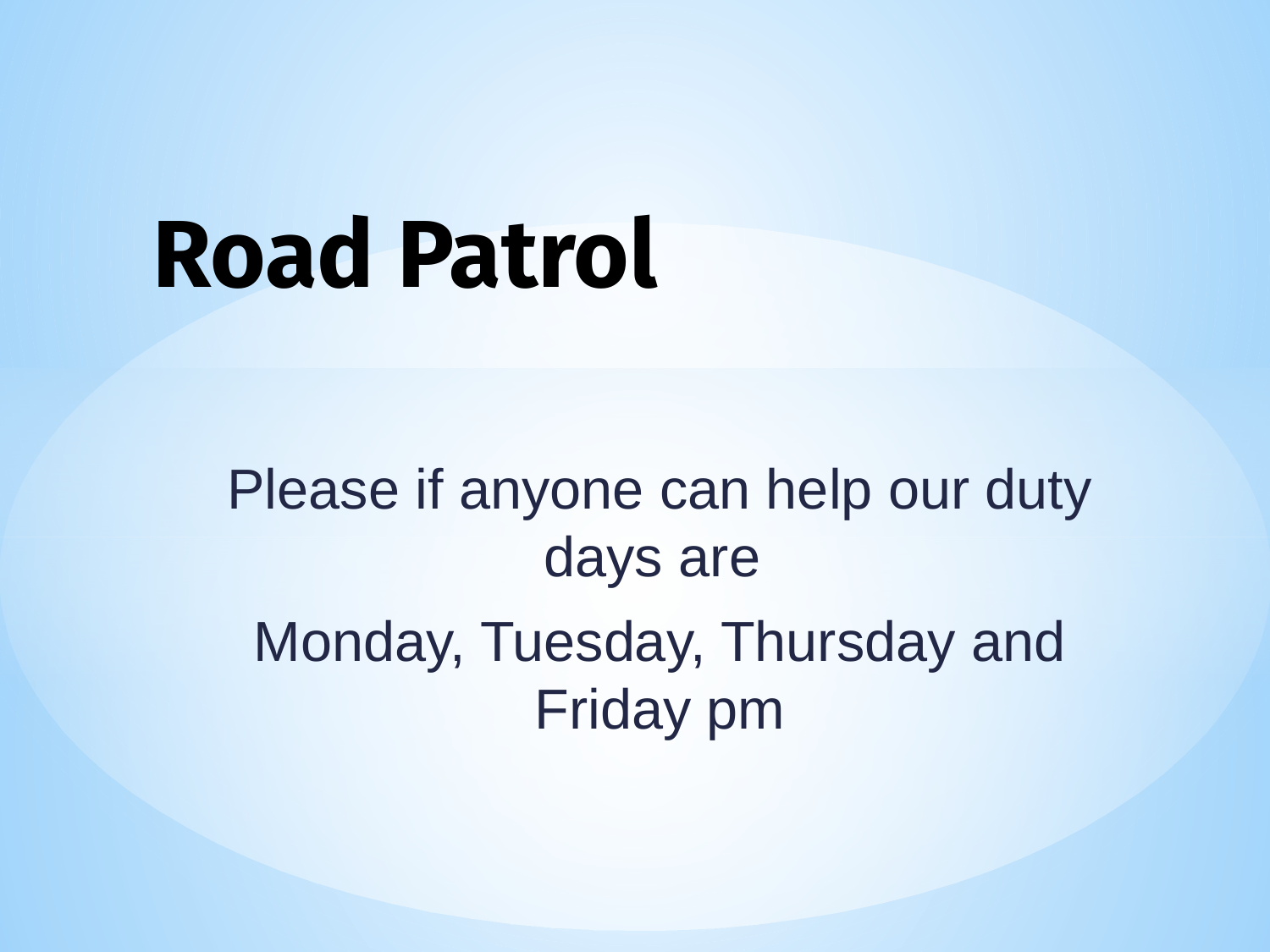

# Road Patrol
Please if anyone can help our duty days are
Monday, Tuesday, Thursday and Friday pm